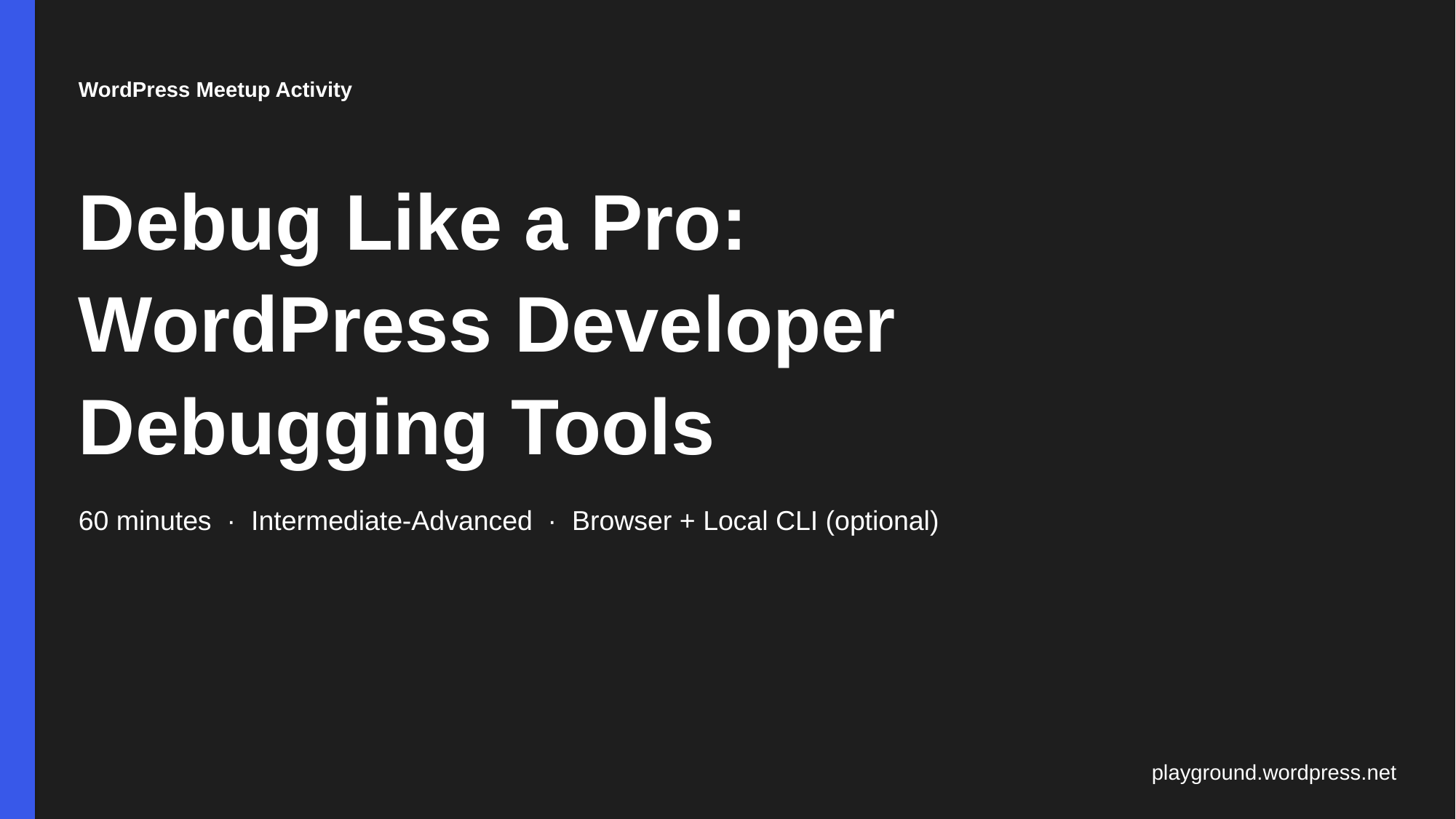

WordPress Meetup Activity
Debug Like a Pro:
WordPress Developer Debugging Tools
60 minutes  ·  Intermediate-Advanced  ·  Browser + Local CLI (optional)
playground.wordpress.net